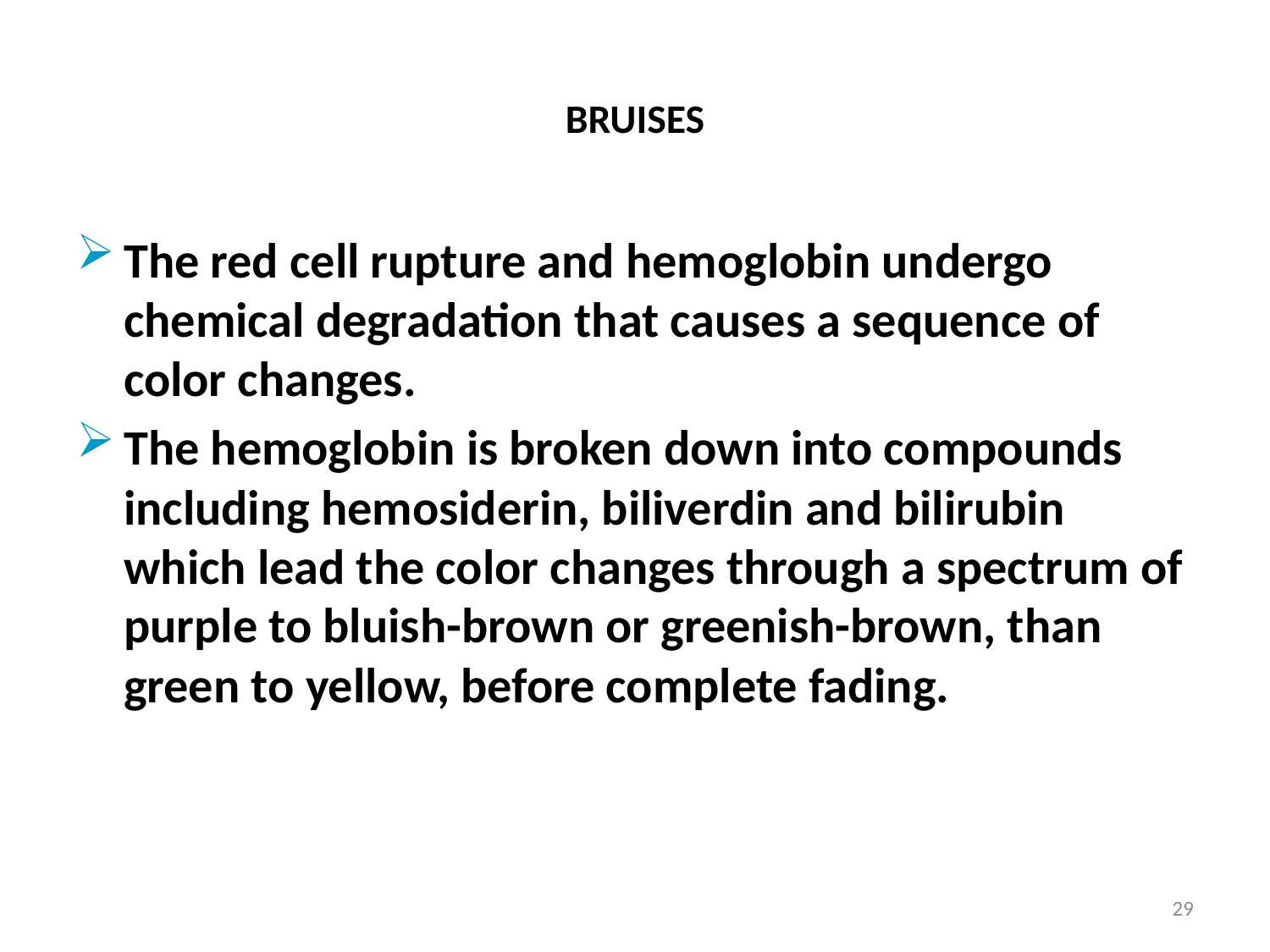

# BRUISES
The red cell rupture and hemoglobin undergo chemical degradation that causes a sequence of color changes.
The hemoglobin is broken down into compounds including hemosiderin, biliverdin and bilirubin which lead the color changes through a spectrum of purple to bluish-brown or greenish-brown, than green to yellow, before complete fading.
29